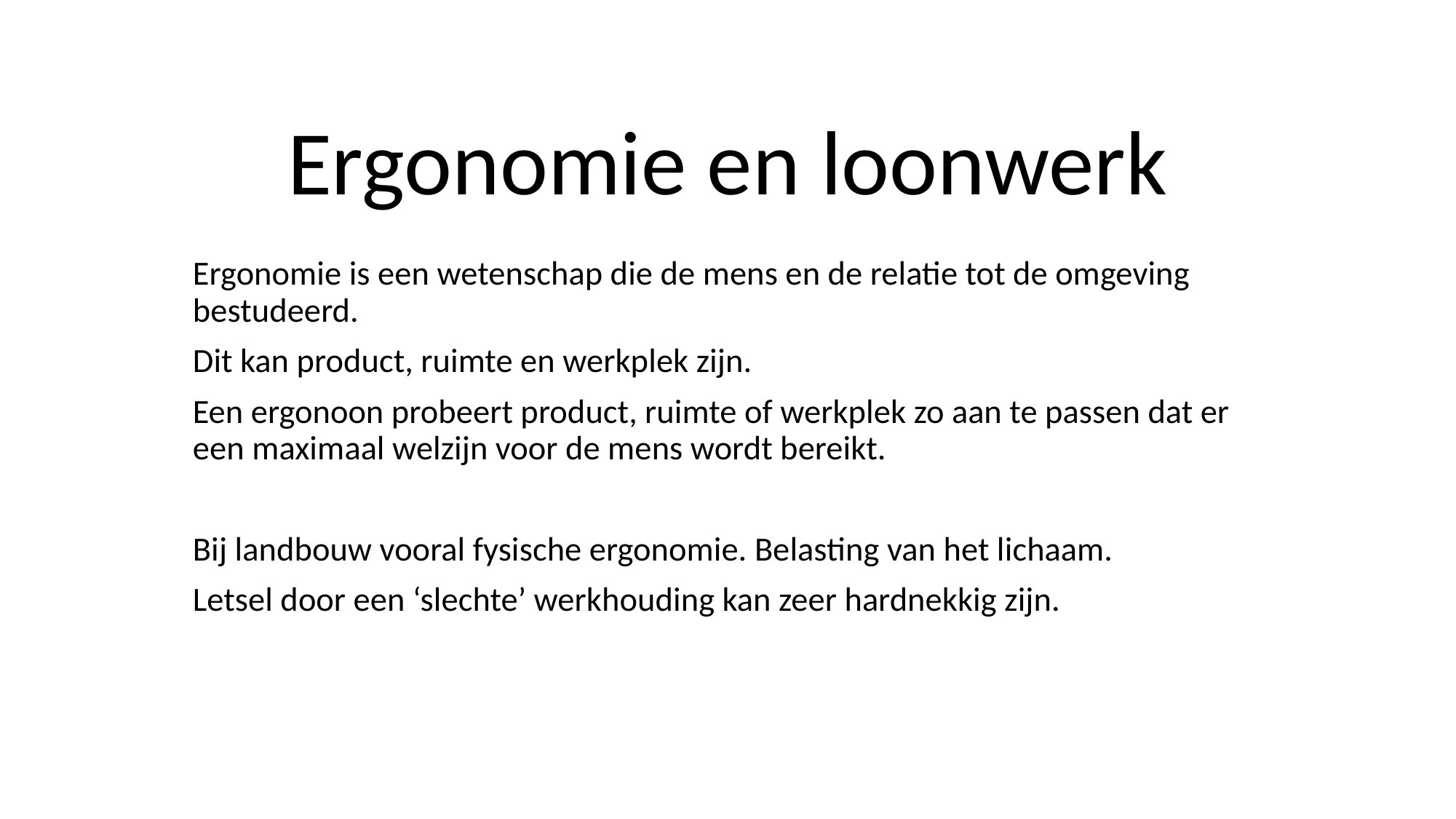

# Ergonomie en loonwerk
Ergonomie is een wetenschap die de mens en de relatie tot de omgeving bestudeerd.
Dit kan product, ruimte en werkplek zijn.
Een ergonoon probeert product, ruimte of werkplek zo aan te passen dat er een maximaal welzijn voor de mens wordt bereikt.

Bij landbouw vooral fysische ergonomie. Belasting van het lichaam.
Letsel door een ‘slechte’ werkhouding kan zeer hardnekkig zijn.